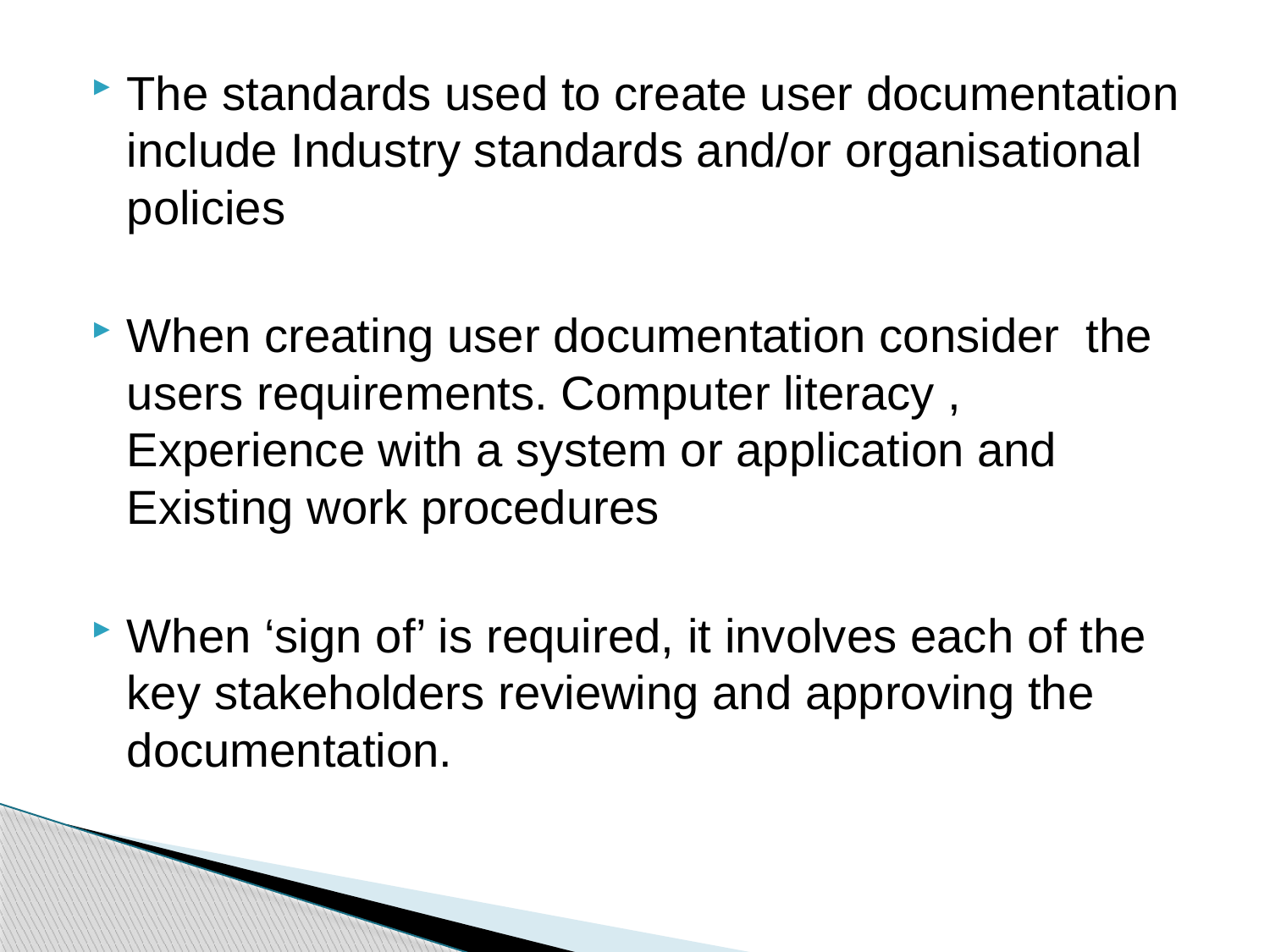

The standards used to create user documentation include Industry standards and/or organisational policies

When creating user documentation consider  the users requirements. Computer literacy , Experience with a system or application and Existing work procedures

When ‘sign of’ is required, it involves each of the key stakeholders reviewing and approving the documentation.